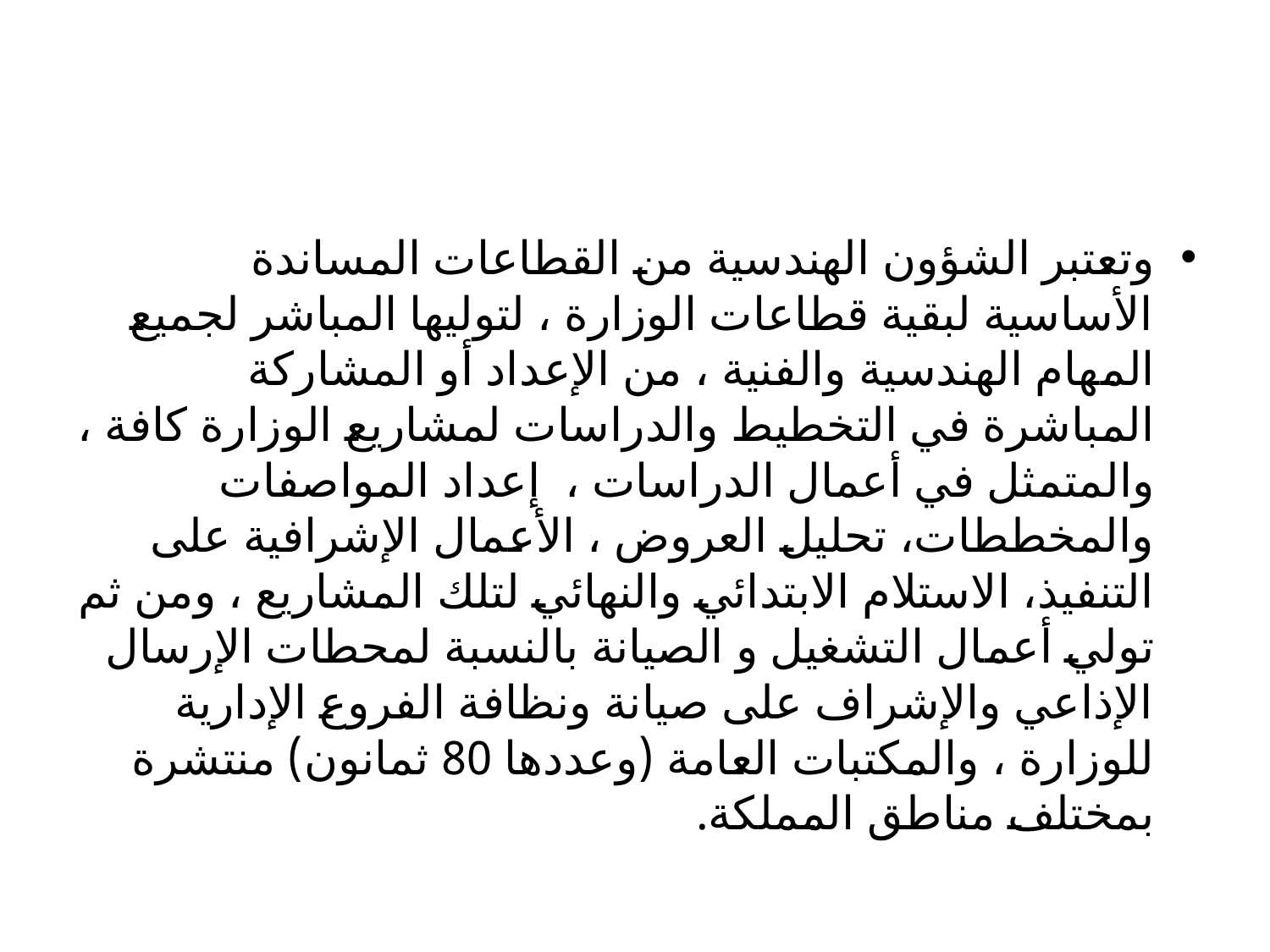

#
وتعتبر الشؤون الهندسية من القطاعات المساندة الأساسية لبقية قطاعات الوزارة ، لتوليها المباشر لجميع المهام الهندسية والفنية ، من الإعداد أو المشاركة المباشرة في التخطيط والدراسات لمشاريع الوزارة كافة ، والمتمثل في أعمال الدراسات ،  إعداد المواصفات والمخططات، تحليل العروض ، الأعمال الإشرافية على التنفيذ، الاستلام الابتدائي والنهائي لتلك المشاريع ، ومن ثم تولي أعمال التشغيل و الصيانة بالنسبة لمحطات الإرسال الإذاعي والإشراف على صيانة ونظافة الفروع الإدارية للوزارة ، والمكتبات العامة (وعددها 80 ثمانون) منتشرة بمختلف مناطق المملكة.